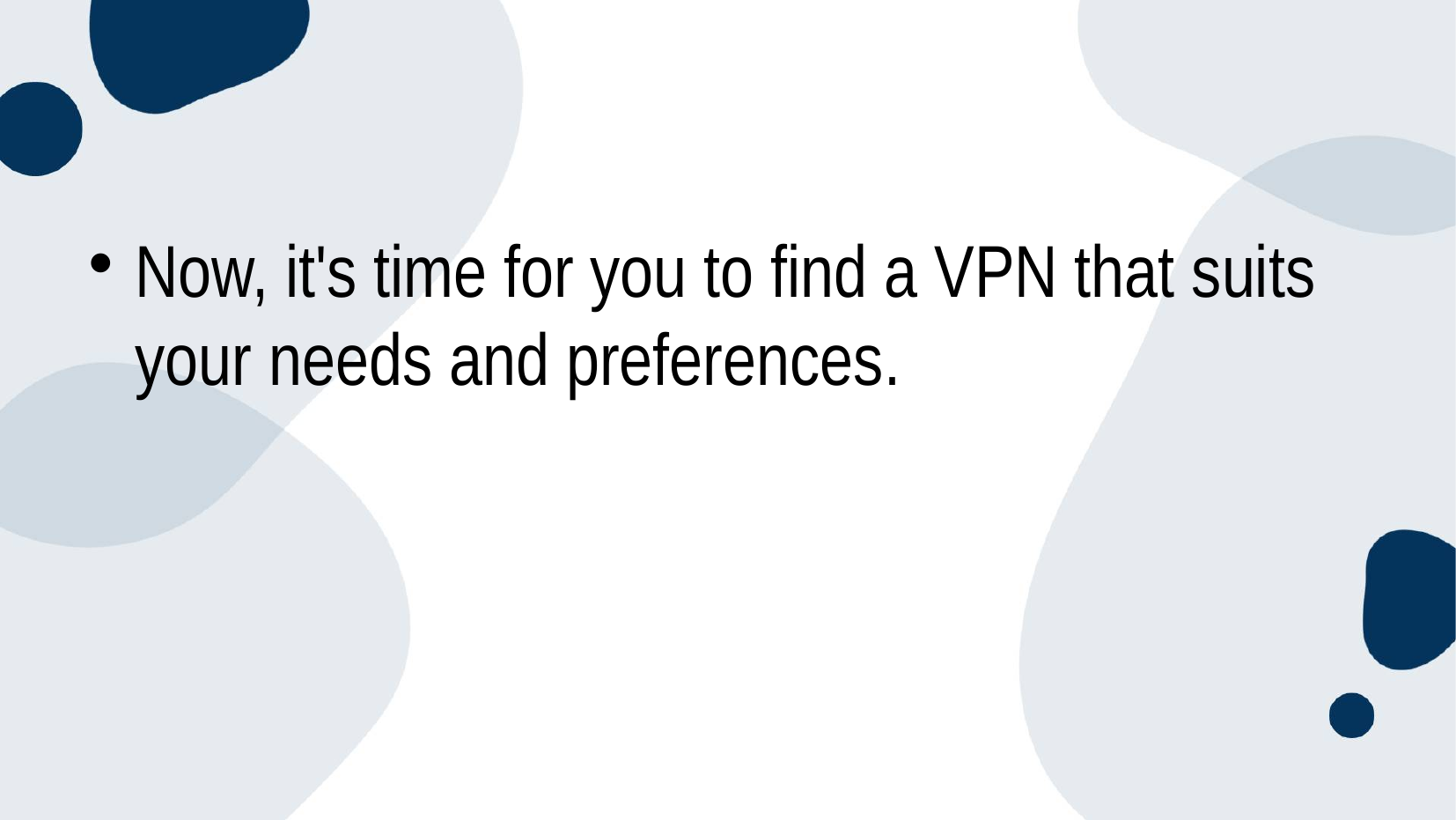

#
Now, it's time for you to find a VPN that suits your needs and preferences.